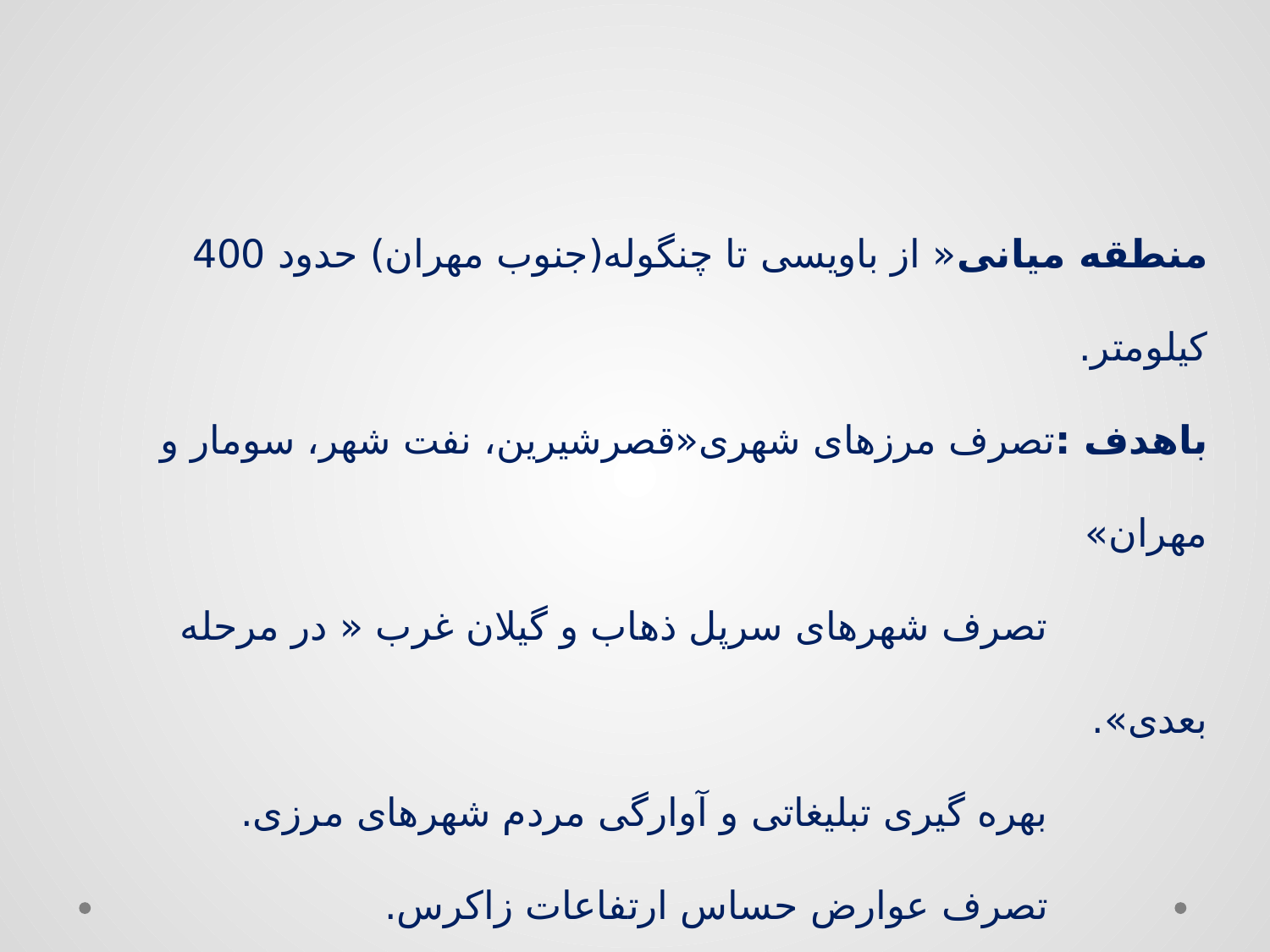

منطقه میانی« از باویسی تا چنگوله(جنوب مهران) حدود 400 کیلومتر.
باهدف :تصرف مرزهای شهری«قصرشیرین، نفت شهر، سومار و مهران»
             تصرف شهرهای سرپل ذهاب و گیلان غرب « در مرحله بعدی».
             بهره گیری تبلیغاتی و آوارگی مردم شهرهای مرزی.
             تصرف عوارض حساس ارتفاعات زاکرس.
- با بکار گیری لشکرهای پیاده کوهستانی، زرهی و تیپ های مستقل احتیاط و گارد مرزی-